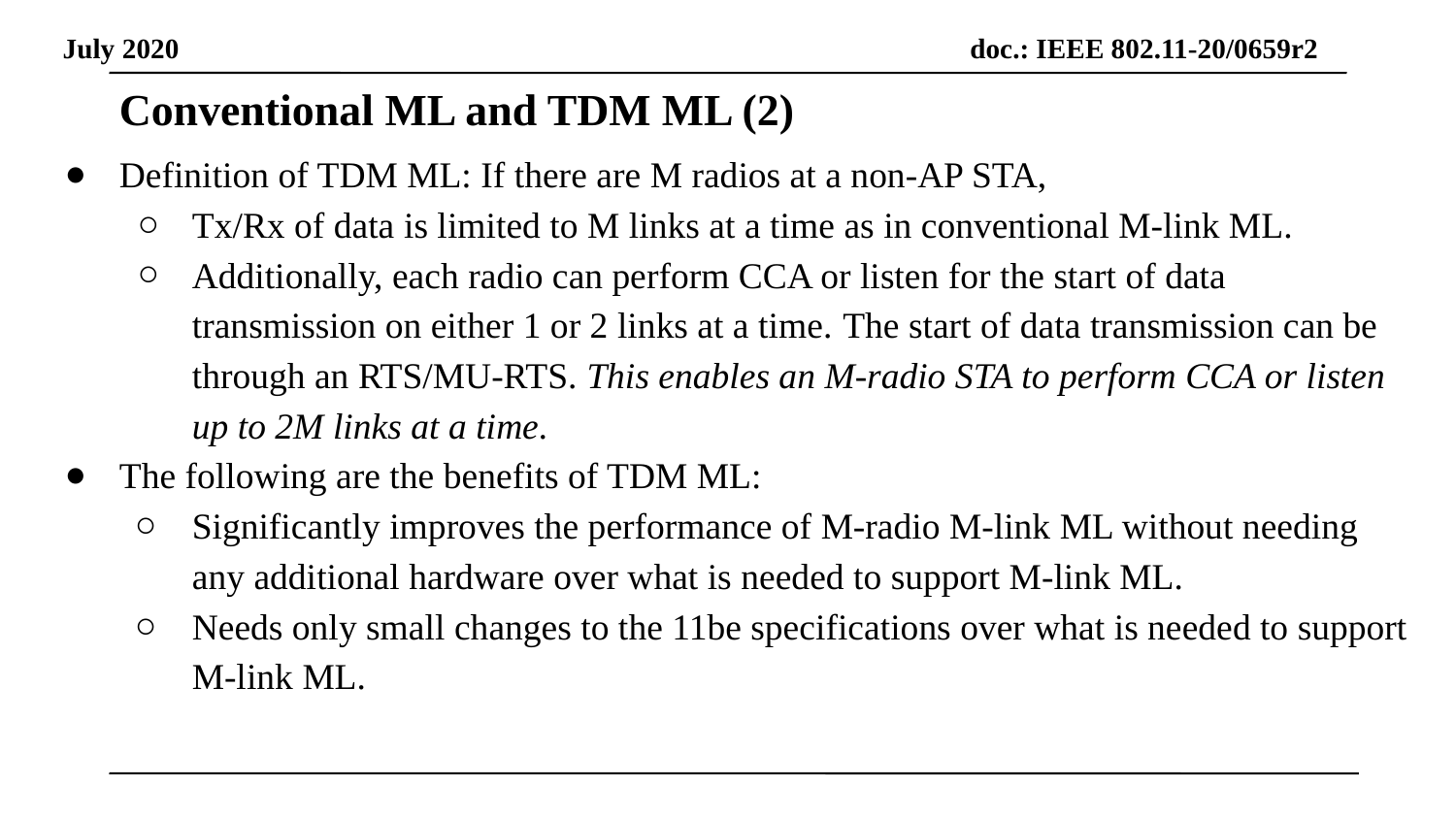

Conventional ML and TDM ML (2)
Definition of TDM ML: If there are M radios at a non-AP STA,
Tx/Rx of data is limited to M links at a time as in conventional M-link ML.
Additionally, each radio can perform CCA or listen for the start of data transmission on either 1 or 2 links at a time. The start of data transmission can be through an RTS/MU-RTS. This enables an M-radio STA to perform CCA or listen up to 2M links at a time.
The following are the benefits of TDM ML:
Significantly improves the performance of M-radio M-link ML without needing any additional hardware over what is needed to support M-link ML.
Needs only small changes to the 11be specifications over what is needed to support M-link ML.